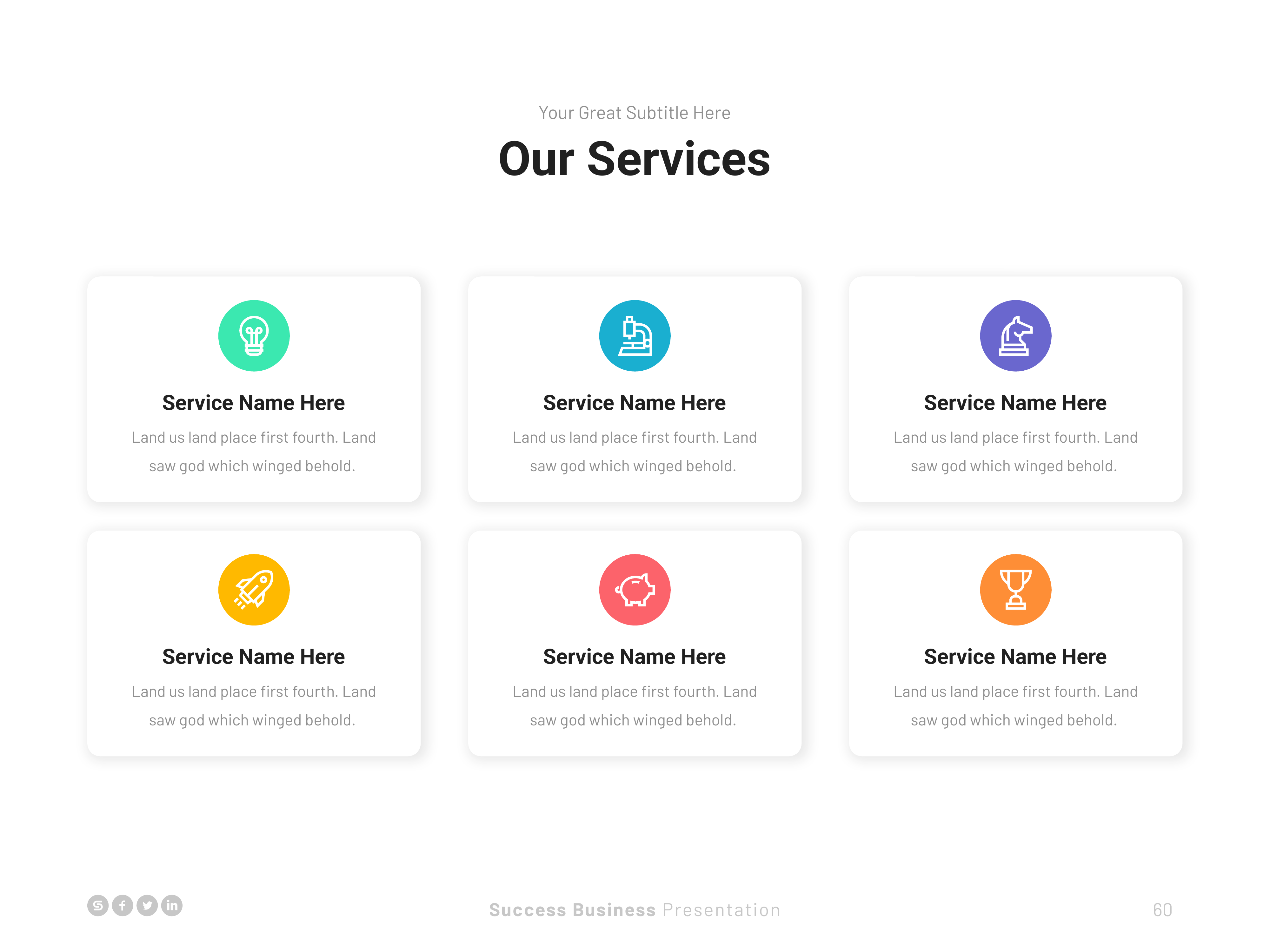

Your Great Subtitle Here
Our Services

Service Name Here
Land us land place first fourth. Land saw god which winged behold.
Service Name Here
Land us land place first fourth. Land saw god which winged behold.
Service Name Here
Land us land place first fourth. Land saw god which winged behold.

Service Name Here
Land us land place first fourth. Land saw god which winged behold.
Service Name Here
Land us land place first fourth. Land saw god which winged behold.
Service Name Here
Land us land place first fourth. Land saw god which winged behold.